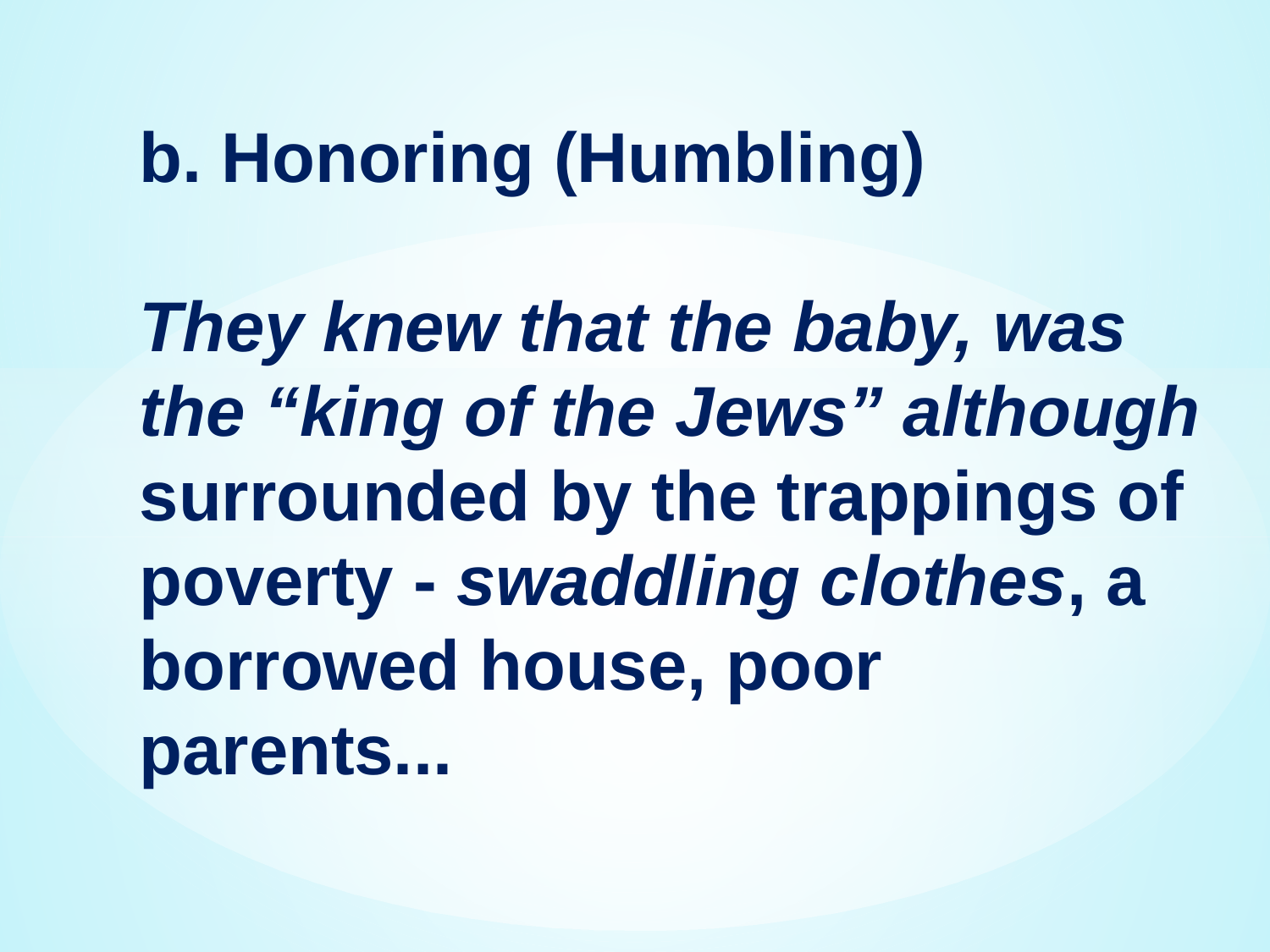

b. Honoring (Humbling)

They knew that the baby, was the “king of the Jews” although surrounded by the trappings of poverty - swaddling clothes, a borrowed house, poor parents...